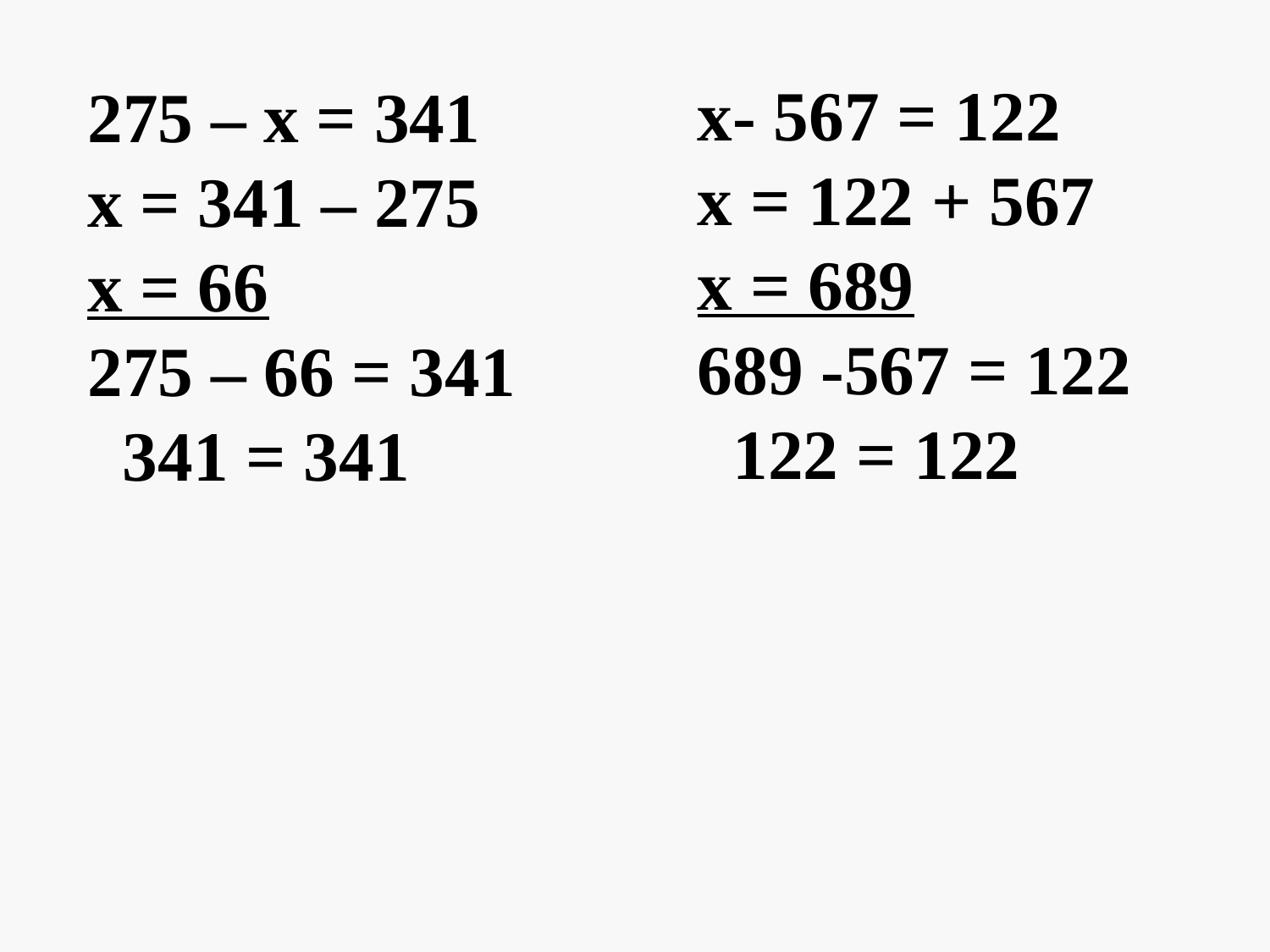

х- 567 = 122
х = 122 + 567
х = 689
689 -567 = 122
  122 = 122
275 – х = 341
х = 341 – 275
х = 66
275 – 66 = 341
  341 = 341